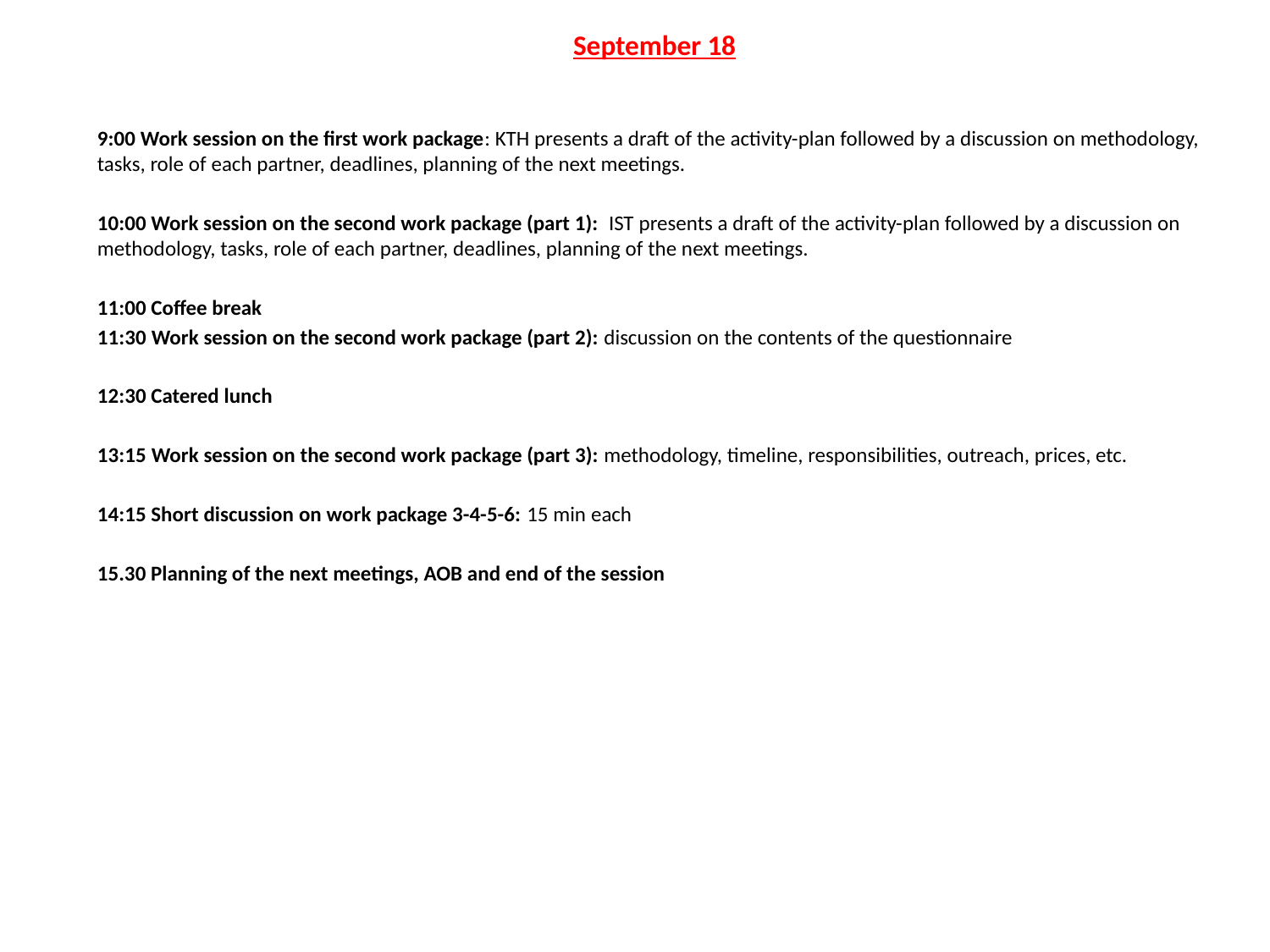

September 18

9:00 Work session on the first work package: KTH presents a draft of the activity-plan followed by a discussion on methodology, tasks, role of each partner, deadlines, planning of the next meetings.

10:00 Work session on the second work package (part 1):  IST presents a draft of the activity-plan followed by a discussion on methodology, tasks, role of each partner, deadlines, planning of the next meetings.

11:00 Coffee break
11:30 Work session on the second work package (part 2): discussion on the contents of the questionnaire

12:30 Catered lunch

13:15 Work session on the second work package (part 3): methodology, timeline, responsibilities, outreach, prices, etc.

14:15 Short discussion on work package 3-4-5-6: 15 min each

15.30 Planning of the next meetings, AOB and end of the session